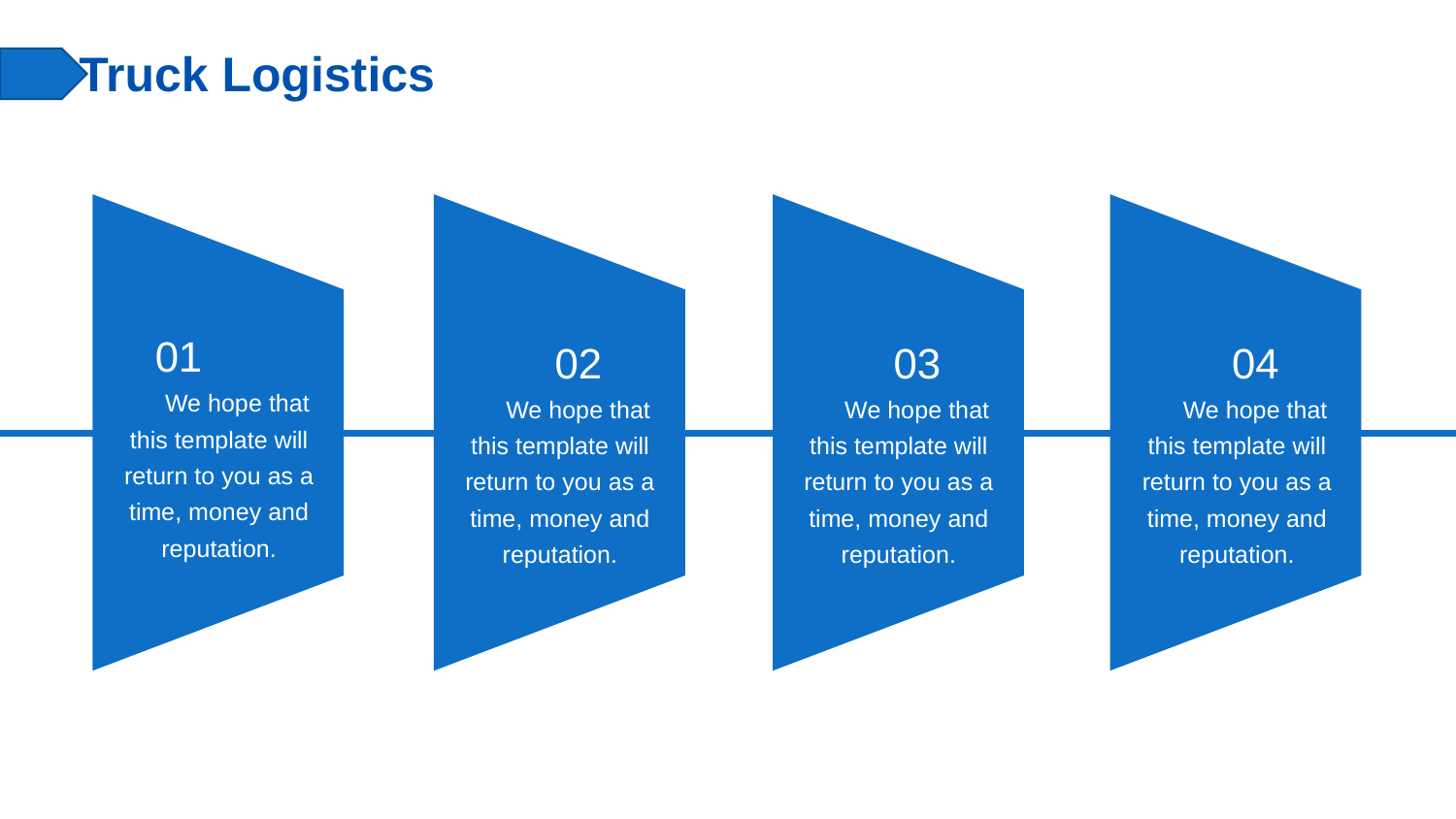

01
We hope that this template will return to you as a time, money and reputation.

02
We hope that this template will return to you as a time, money and reputation.

03
We hope that this template will return to you as a time, money and reputation.

04
We hope that this template will return to you as a time, money and reputation.